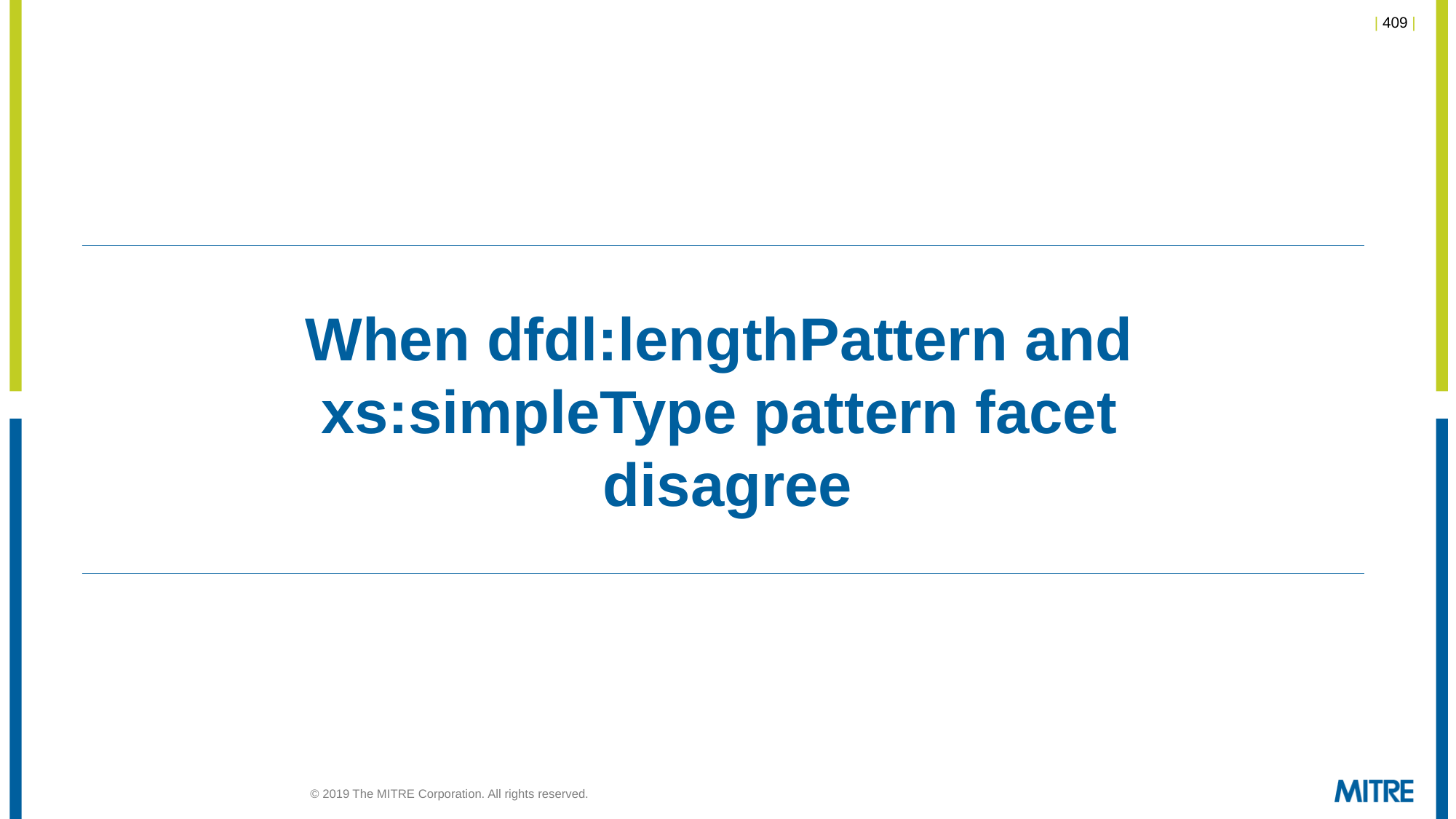

# When dfdl:lengthPattern and xs:simpleType pattern facet disagree
© 2019 The MITRE Corporation. All rights reserved.